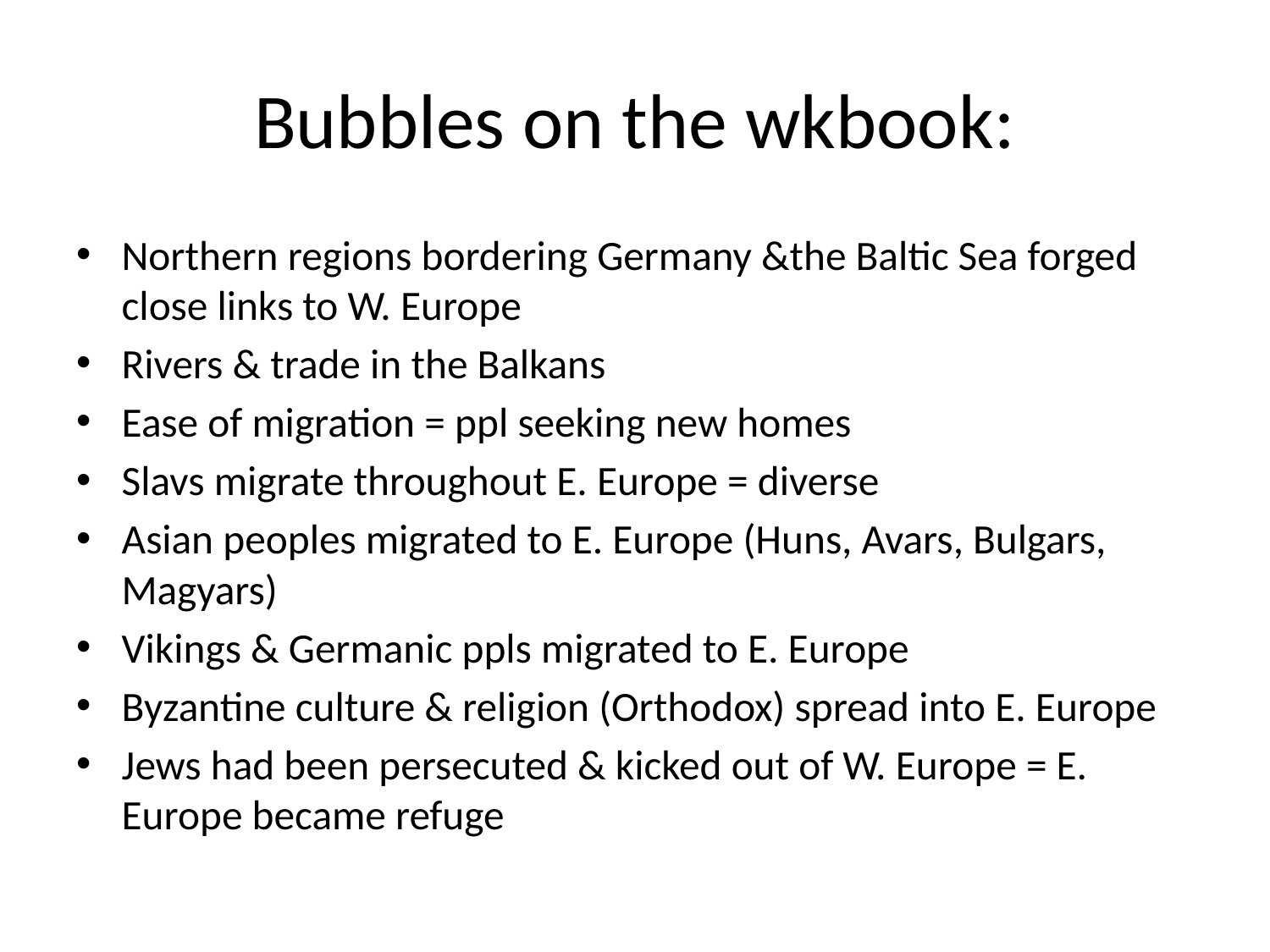

# Bubbles on the wkbook:
Northern regions bordering Germany &the Baltic Sea forged close links to W. Europe
Rivers & trade in the Balkans
Ease of migration = ppl seeking new homes
Slavs migrate throughout E. Europe = diverse
Asian peoples migrated to E. Europe (Huns, Avars, Bulgars, Magyars)
Vikings & Germanic ppls migrated to E. Europe
Byzantine culture & religion (Orthodox) spread into E. Europe
Jews had been persecuted & kicked out of W. Europe = E. Europe became refuge